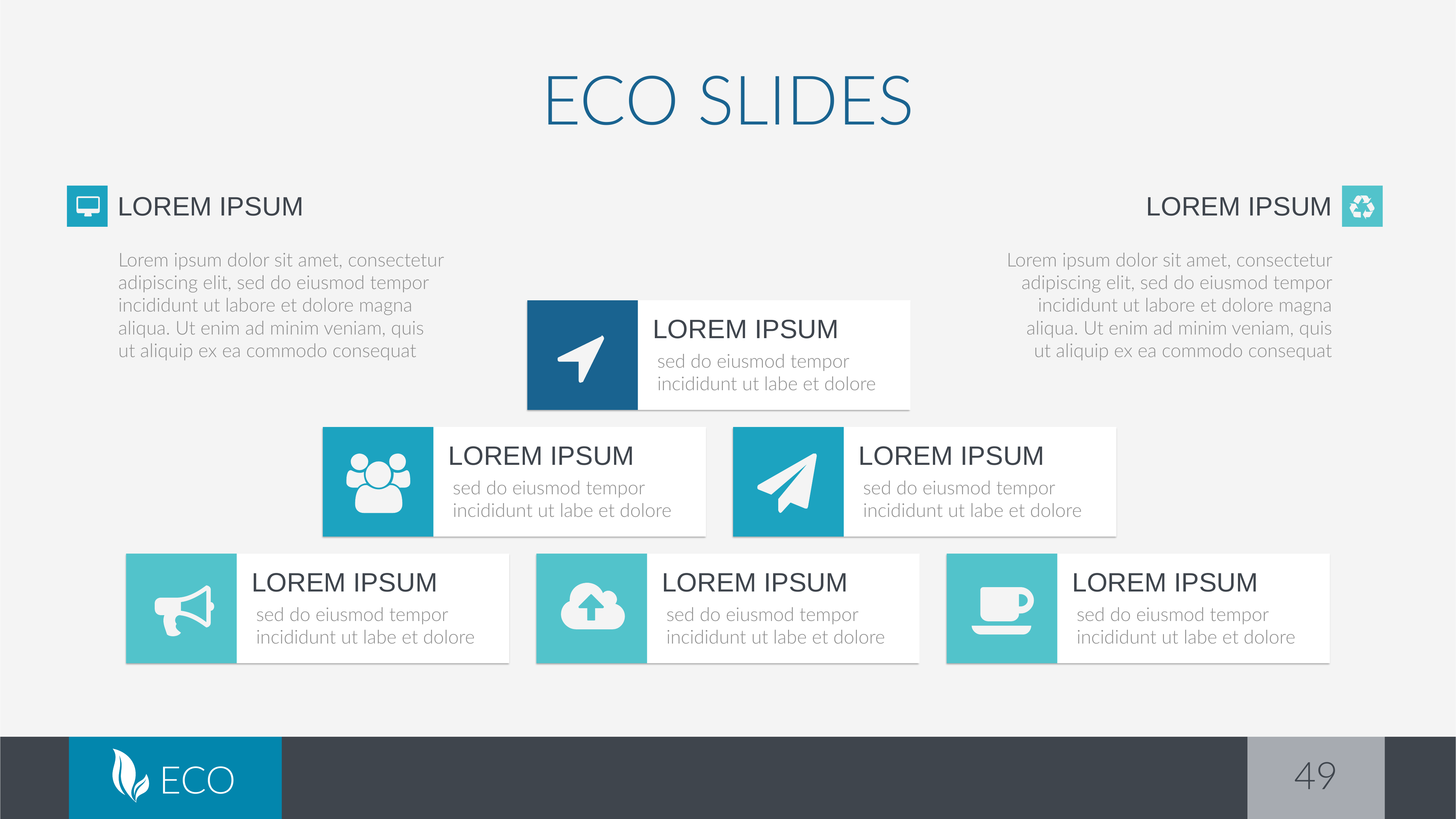

# ECO SLIDES

Lorem ipsum
Lorem ipsum

Lorem ipsum dolor sit amet, consectetur adipiscing elit, sed do eiusmod tempor incididunt ut labore et dolore magna aliqua. Ut enim ad minim veniam, quis ut aliquip ex ea commodo consequat
Lorem ipsum dolor sit amet, consectetur adipiscing elit, sed do eiusmod tempor incididunt ut labore et dolore magna aliqua. Ut enim ad minim veniam, quis ut aliquip ex ea commodo consequat

Lorem ipsum

sed do eiusmod tempor incididunt ut labe et dolore

Lorem ipsum
Lorem ipsum

sed do eiusmod tempor incididunt ut labe et dolore
sed do eiusmod tempor incididunt ut labe et dolore

Lorem ipsum
Lorem ipsum
Lorem ipsum

sed do eiusmod tempor incididunt ut labe et dolore
sed do eiusmod tempor incididunt ut labe et dolore
sed do eiusmod tempor incididunt ut labe et dolore
49